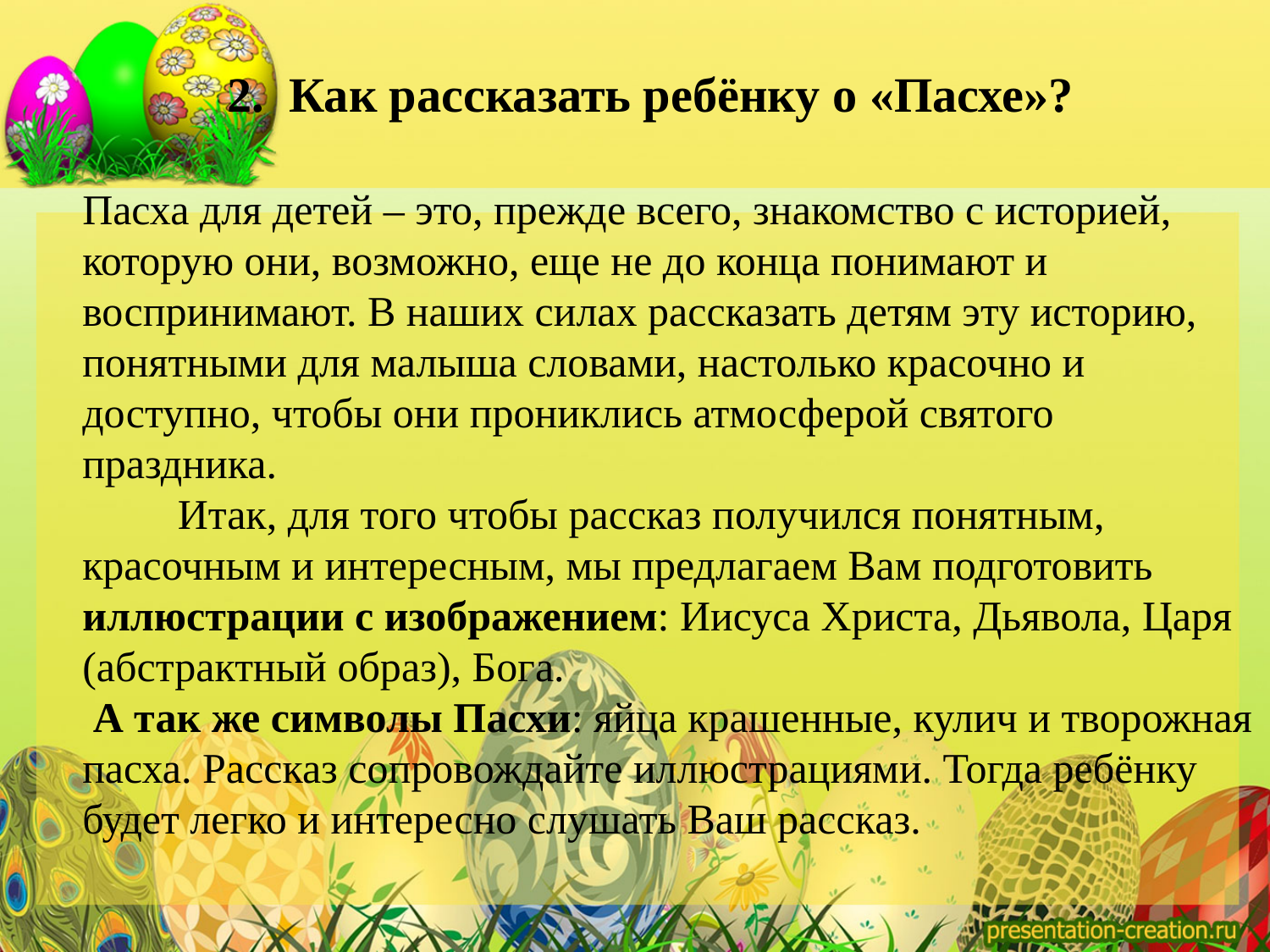

2.  Как рассказать ребёнку о «Пасхе»?
Пасха для детей – это, прежде всего, знакомство с историей, которую они, возможно, еще не до конца понимают и воспринимают. В наших силах рассказать детям эту историю, понятными для малыша словами, настолько красочно и доступно, чтобы они прониклись атмосферой святого праздника.
         Итак, для того чтобы рассказ получился понятным, красочным и интересным, мы предлагаем Вам подготовить иллюстрации с изображением: Иисуса Христа, Дьявола, Царя (абстрактный образ), Бога.
 А так же символы Пасхи: яйца крашенные, кулич и творожная пасха. Рассказ сопровождайте иллюстрациями. Тогда ребёнку будет легко и интересно слушать Ваш рассказ.